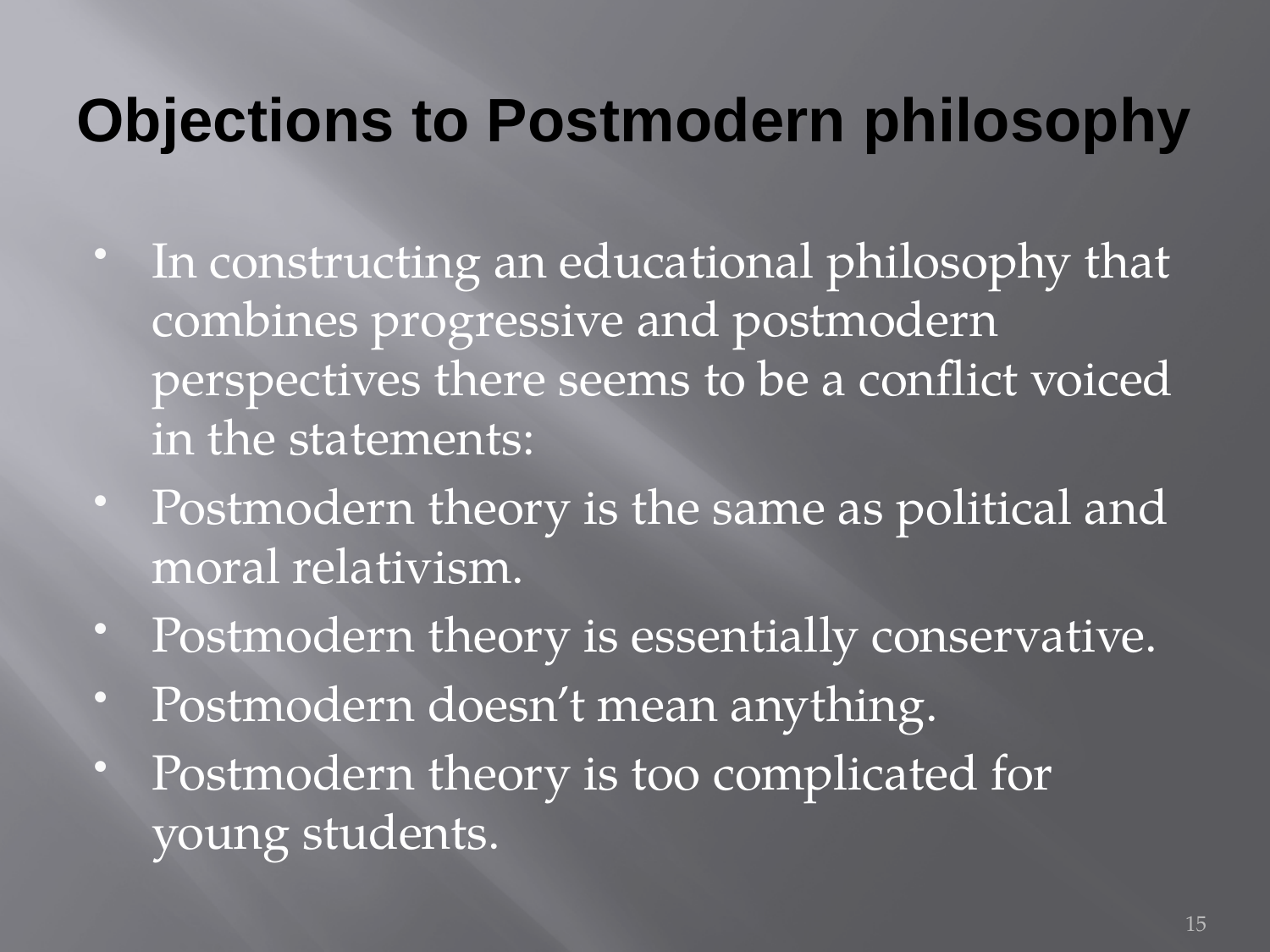

# Objections to Postmodern philosophy
In constructing an educational philosophy that combines progressive and postmodern perspectives there seems to be a conflict voiced in the statements:
Postmodern theory is the same as political and moral relativism.
Postmodern theory is essentially conservative.
Postmodern doesn’t mean anything.
Postmodern theory is too complicated for young students.
15